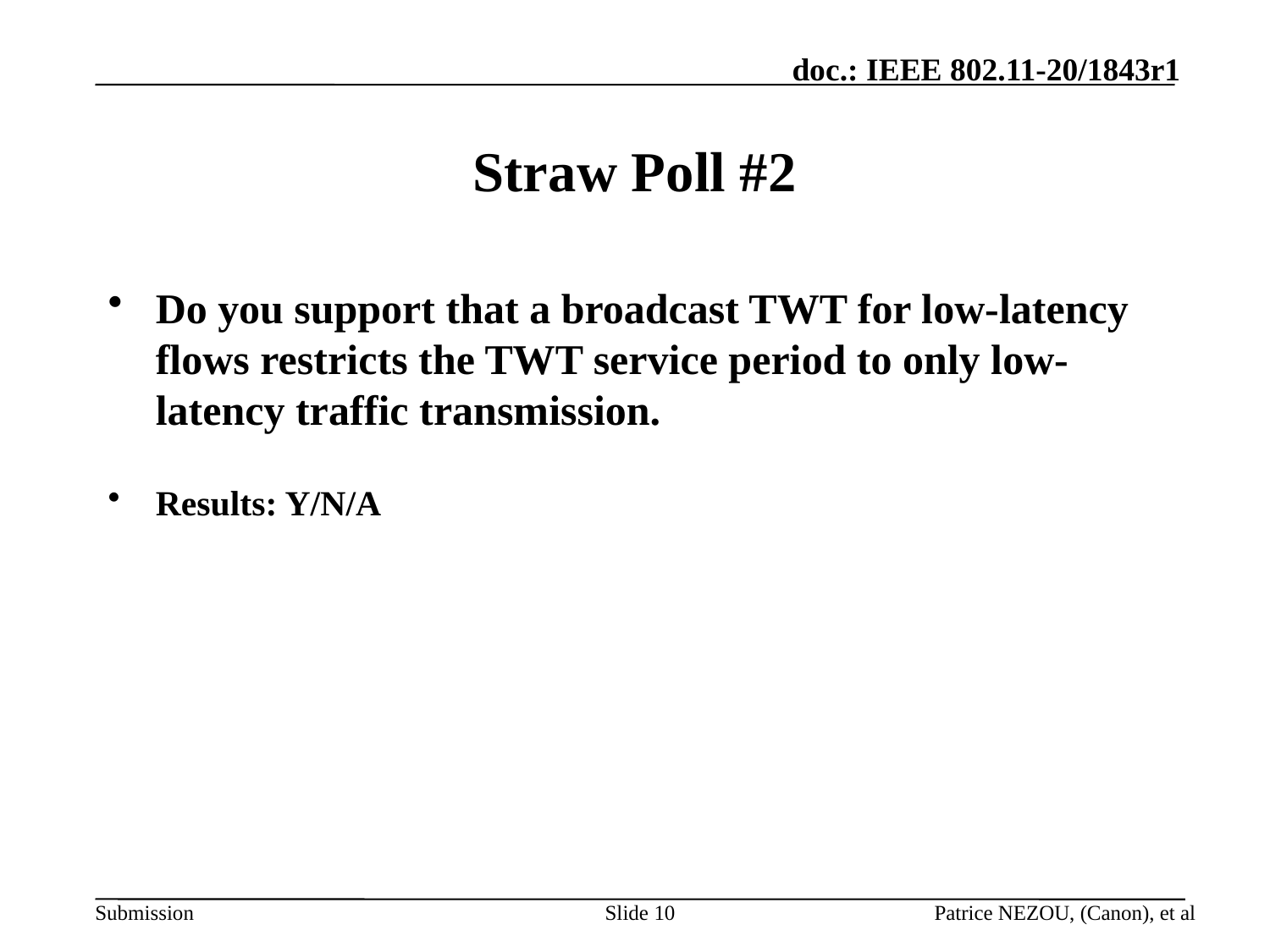

Straw Poll #2
Do you support that a broadcast TWT for low-latency flows restricts the TWT service period to only low-latency traffic transmission.

Results: Y/N/A
Slide 10
Patrice NEZOU, (Canon), et al